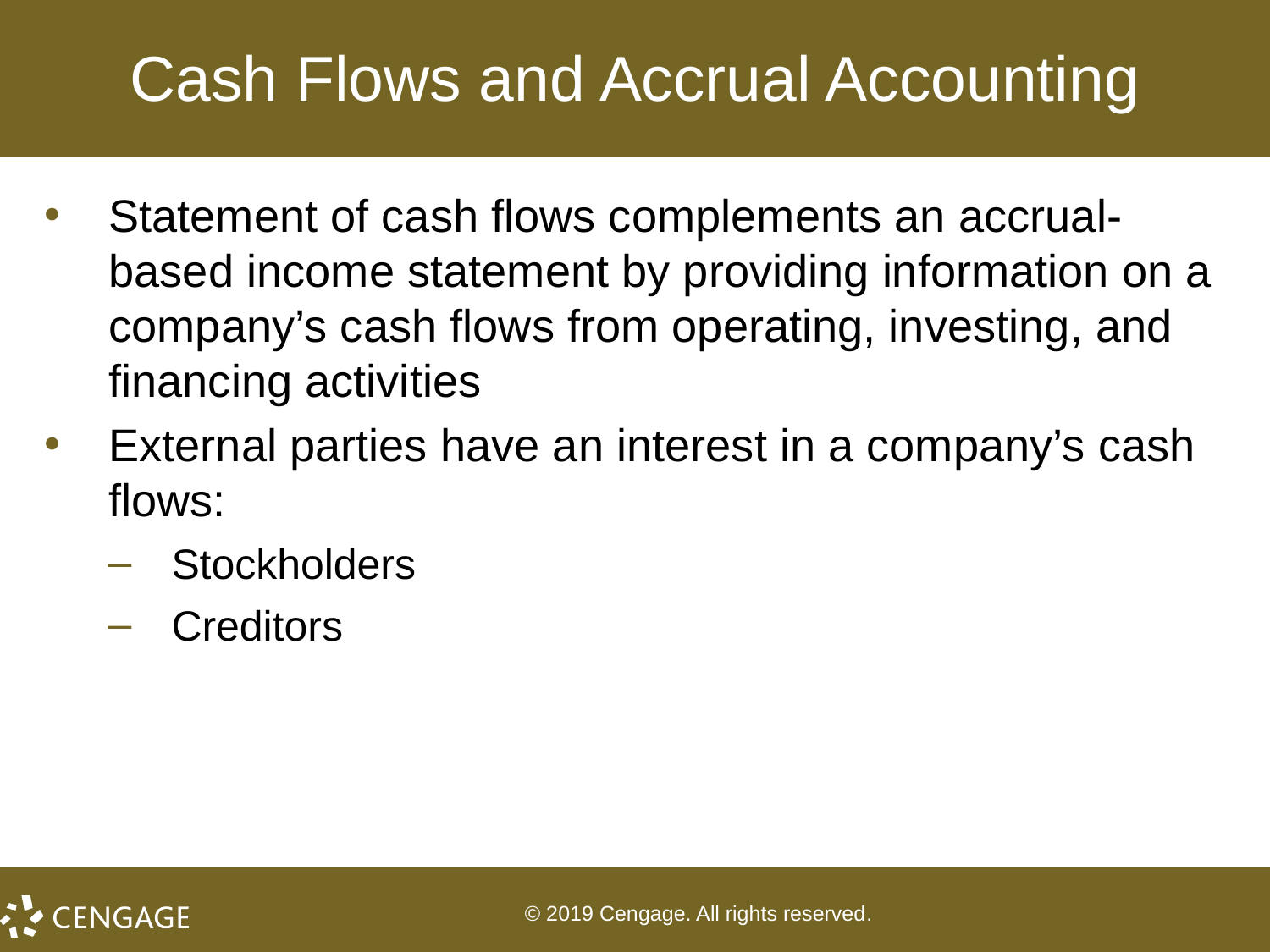

# Cash Flows and Accrual Accounting
Statement of cash flows complements an accrual-based income statement by providing information on a company’s cash flows from operating, investing, and financing activities
External parties have an interest in a company’s cash flows:
Stockholders
Creditors